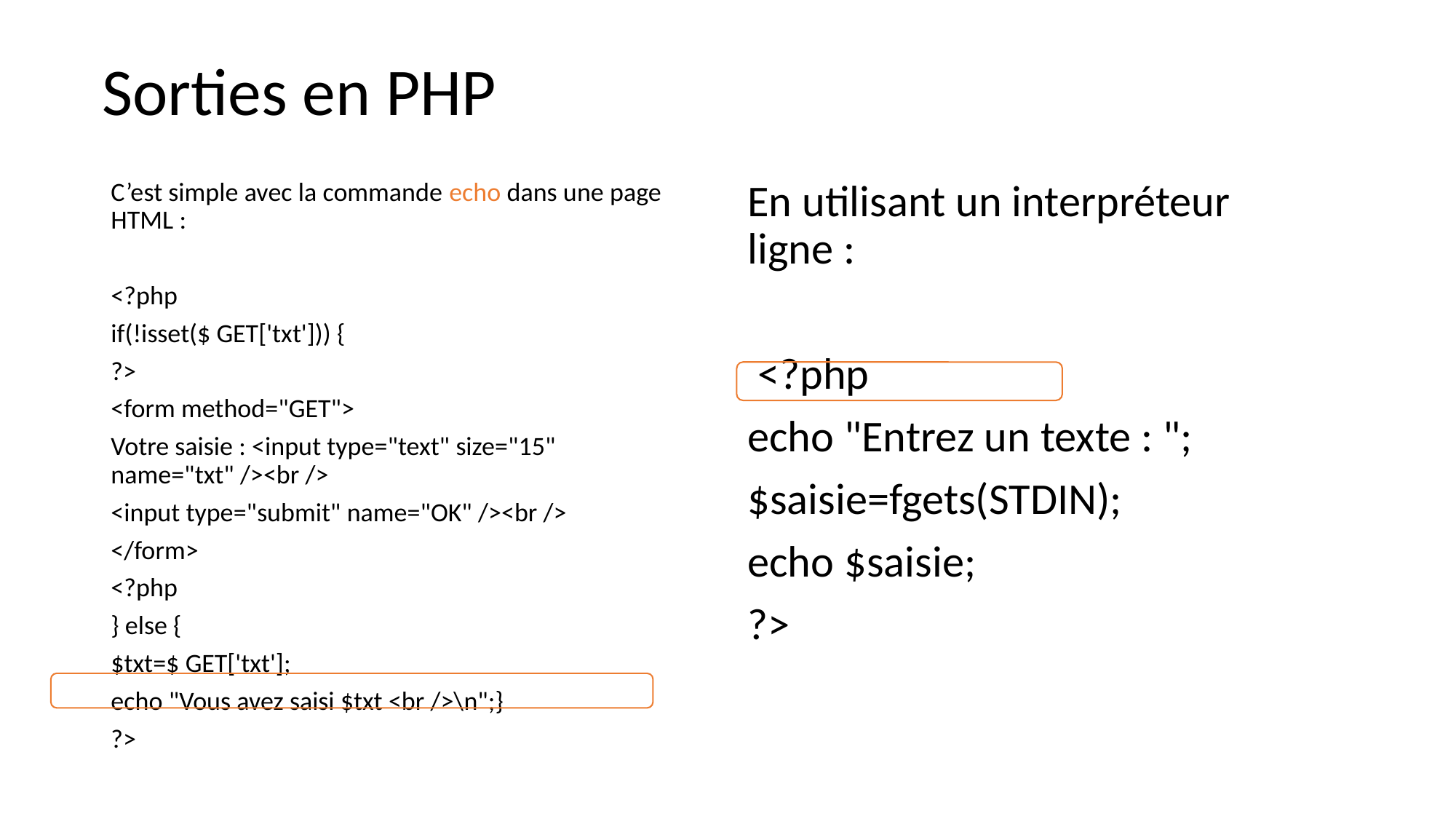

# Sorties en PHP
C’est simple avec la commande echo dans une page HTML :

<?php
if(!isset($ GET['txt'])) {
?>
<form method="GET">
Votre saisie : <input type="text" size="15" name="txt" /><br />
<input type="submit" name="OK" /><br />
</form>
<?php
} else {
$txt=$ GET['txt'];
echo "Vous avez saisi $txt <br />\n";}
?>
En utilisant un interpréteur ligne :

 <?php
echo "Entrez un texte : ";
$saisie=fgets(STDIN);
echo $saisie;
?>